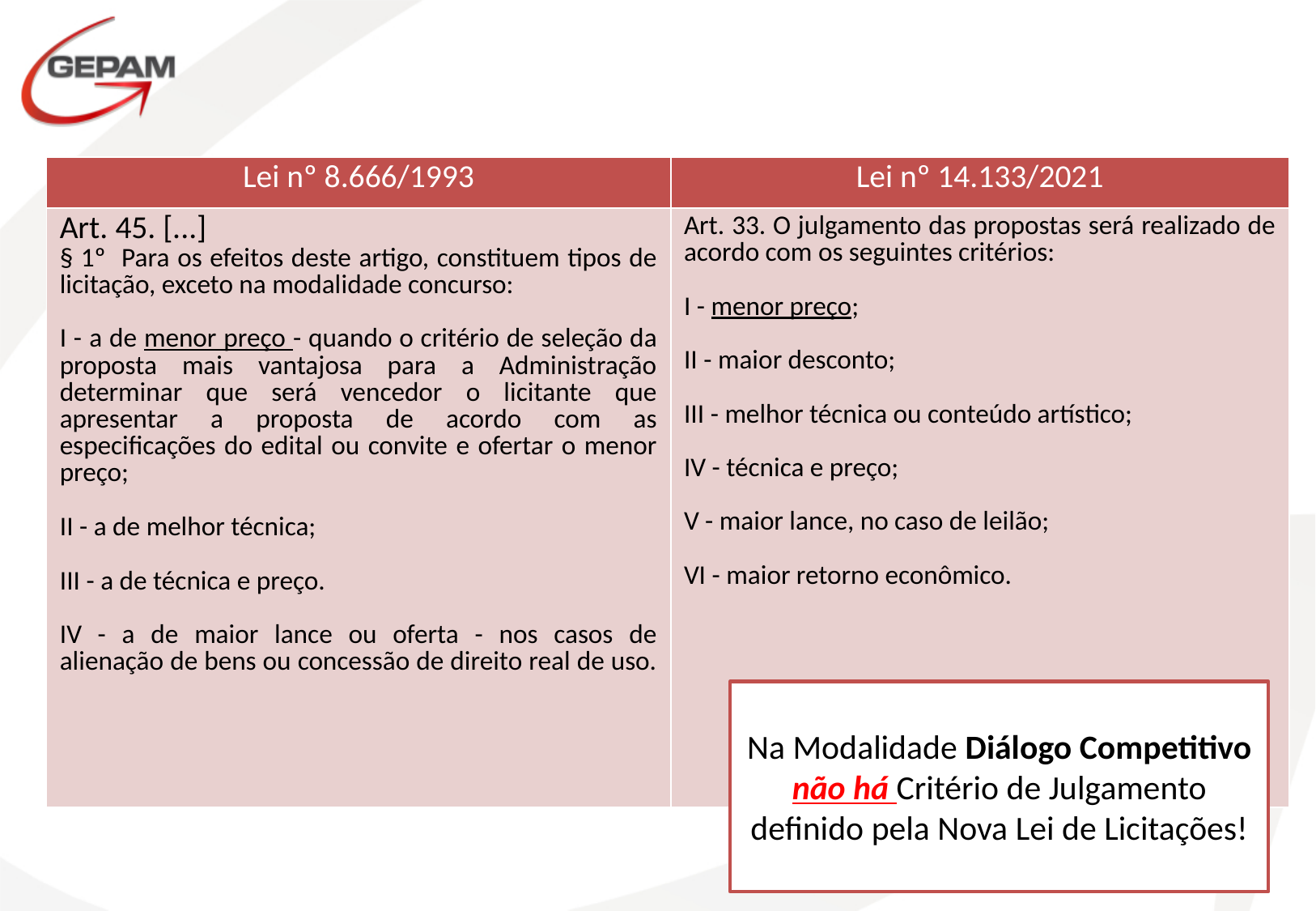

| Lei nº 8.666/1993 | Lei nº 14.133/2021 |
| --- | --- |
| Art. 45. [...] § 1º Para os efeitos deste artigo, constituem tipos de licitação, exceto na modalidade concurso: I - a de menor preço - quando o critério de seleção da proposta mais vantajosa para a Administração determinar que será vencedor o licitante que apresentar a proposta de acordo com as especificações do edital ou convite e ofertar o menor preço; II - a de melhor técnica; III - a de técnica e preço. IV - a de maior lance ou oferta - nos casos de alienação de bens ou concessão de direito real de uso. | Art. 33. O julgamento das propostas será realizado de acordo com os seguintes critérios: I - menor preço; II - maior desconto; III - melhor técnica ou conteúdo artístico; IV - técnica e preço; V - maior lance, no caso de leilão; VI - maior retorno econômico. |
Na Modalidade Diálogo Competitivo não há Critério de Julgamento definido pela Nova Lei de Licitações!